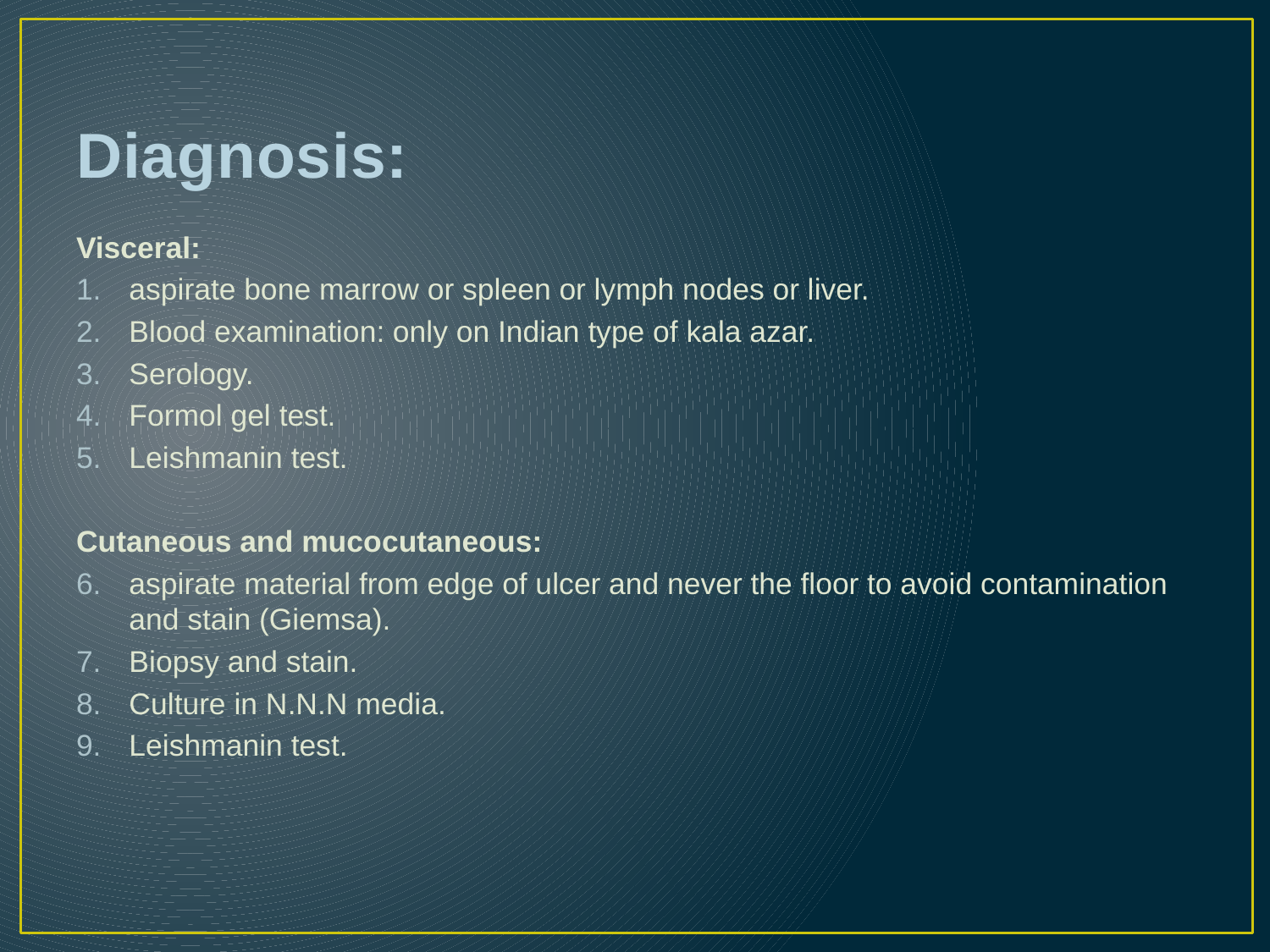

# Diagnosis:
Visceral:
aspirate bone marrow or spleen or lymph nodes or liver.
Blood examination: only on Indian type of kala azar.
Serology.
Formol gel test.
Leishmanin test.

Cutaneous and mucocutaneous:
aspirate material from edge of ulcer and never the floor to avoid contamination and stain (Giemsa).
Biopsy and stain.
Culture in N.N.N media.
Leishmanin test.